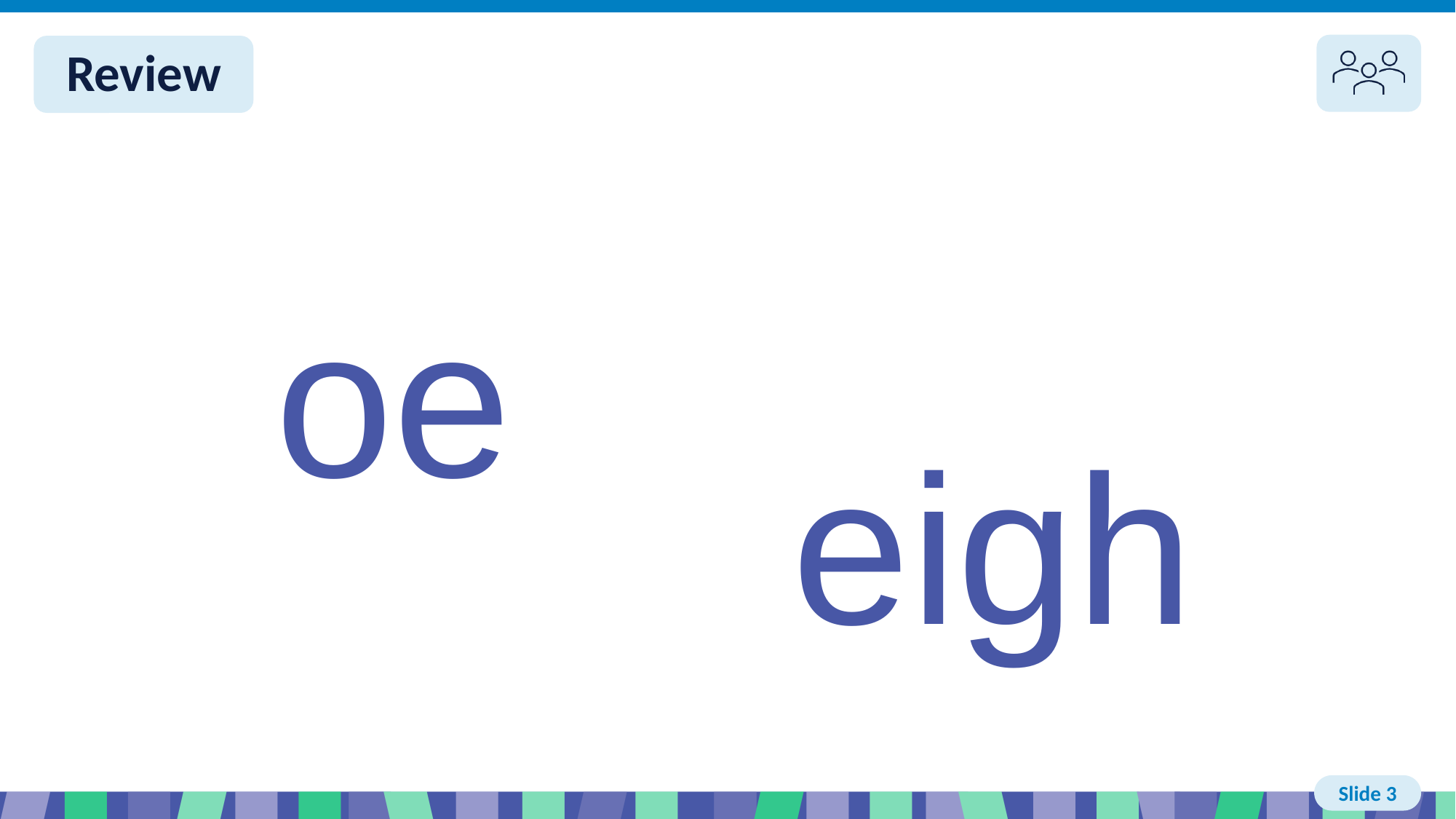

# Slide 3 Review You do
 oe
 eigh